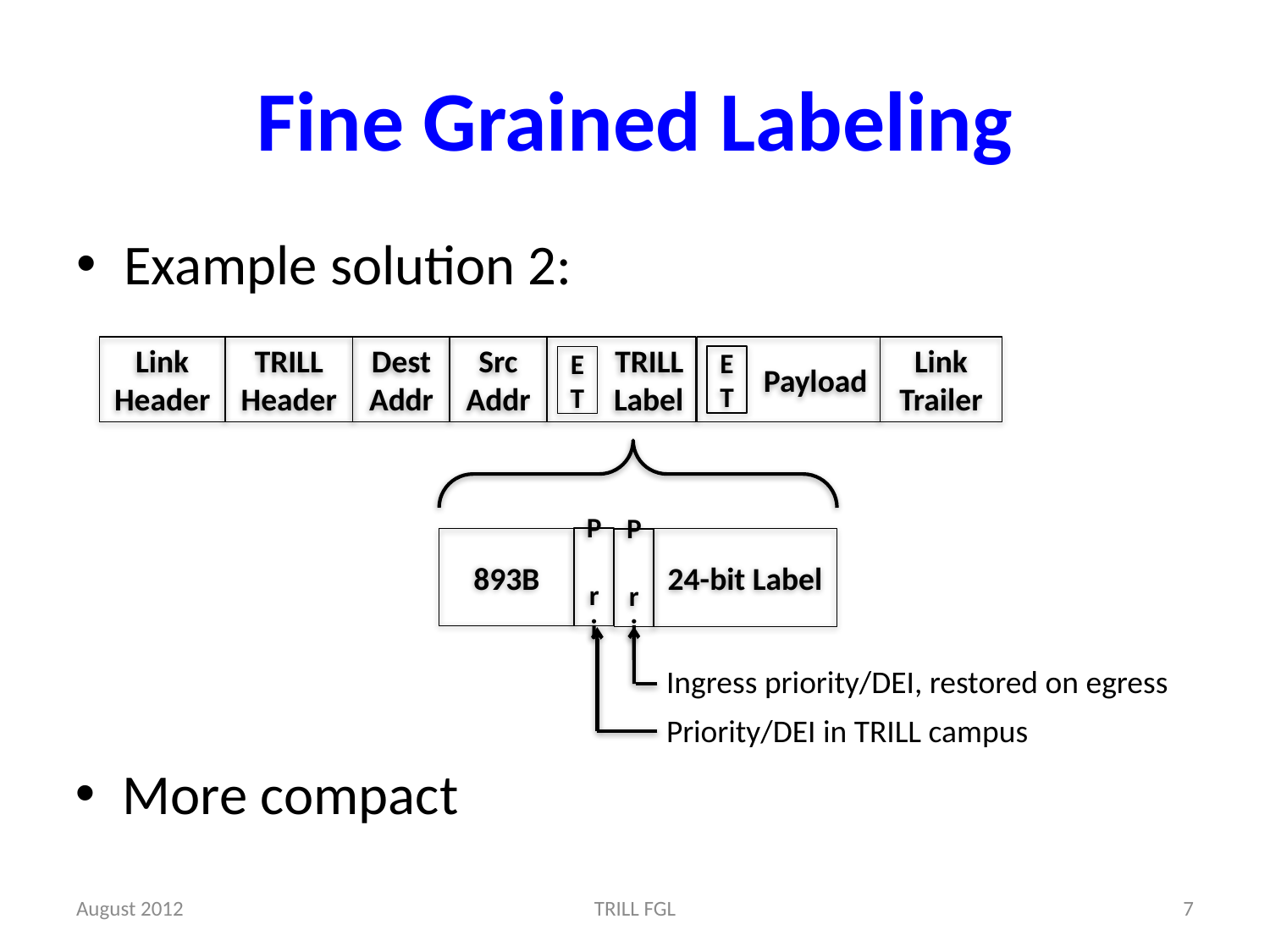

# Fine Grained Labeling
Example solution 2:

Link Header
TRILL Header
Dest Addr
Src Addr
TRILL Label
Payload
Link Trailer
E T
E T
P r i
893B
24-bit Label
P r i
Ingress priority/DEI, restored on egress
Priority/DEI in TRILL campus
More compact
August 2012
TRILL FGL
7